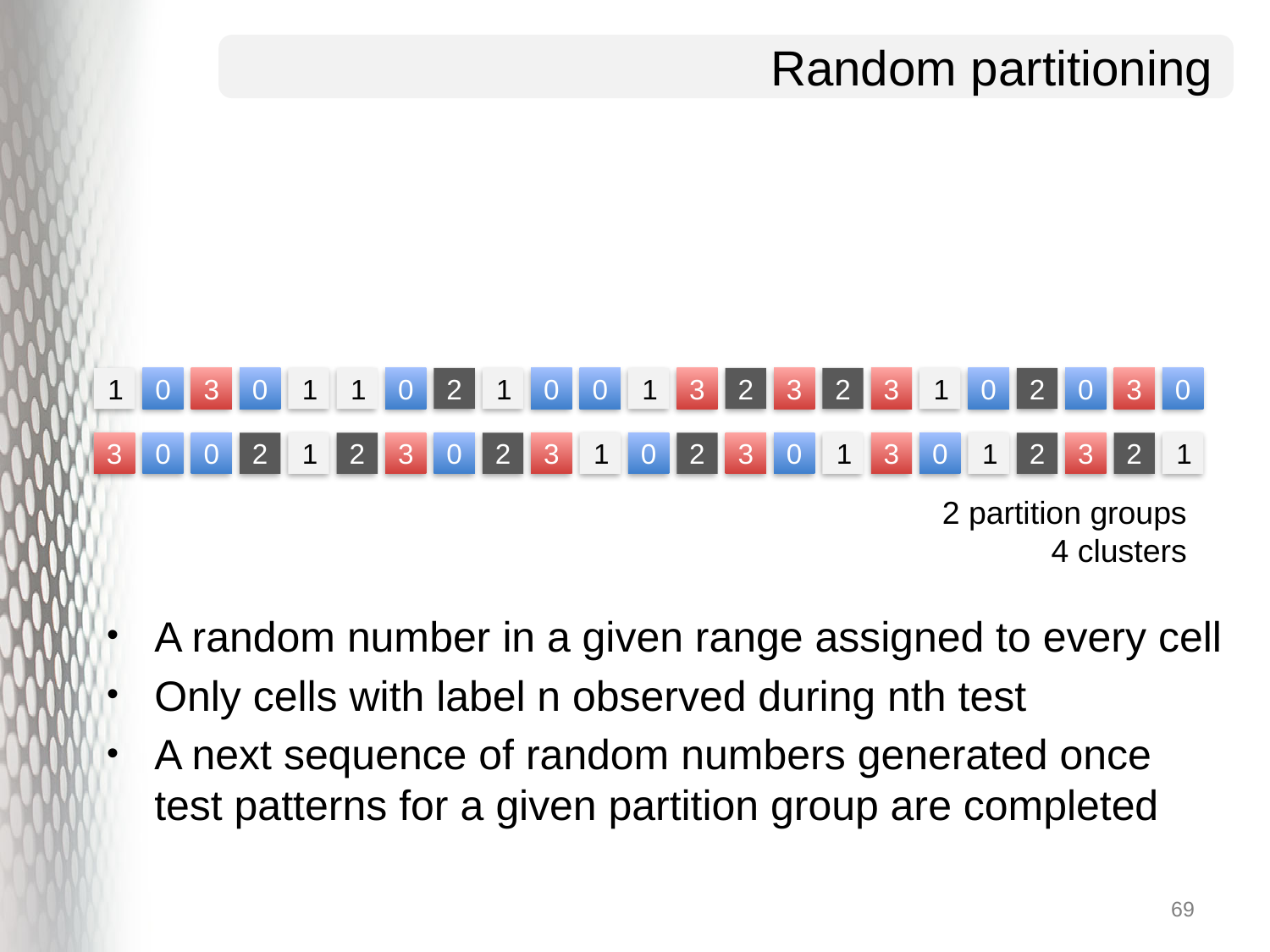

# Random partitioning
1
0
3
0
1
1
0
2
1
0
0
1
3
2
3
2
3
1
0
2
0
3
0
3
0
0
2
1
2
3
0
2
3
1
0
2
3
0
1
3
0
1
2
3
2
1
2 partition groups
4 clusters
A random number in a given range assigned to every cell
Only cells with label n observed during nth test
A next sequence of random numbers generated once test patterns for a given partition group are completed